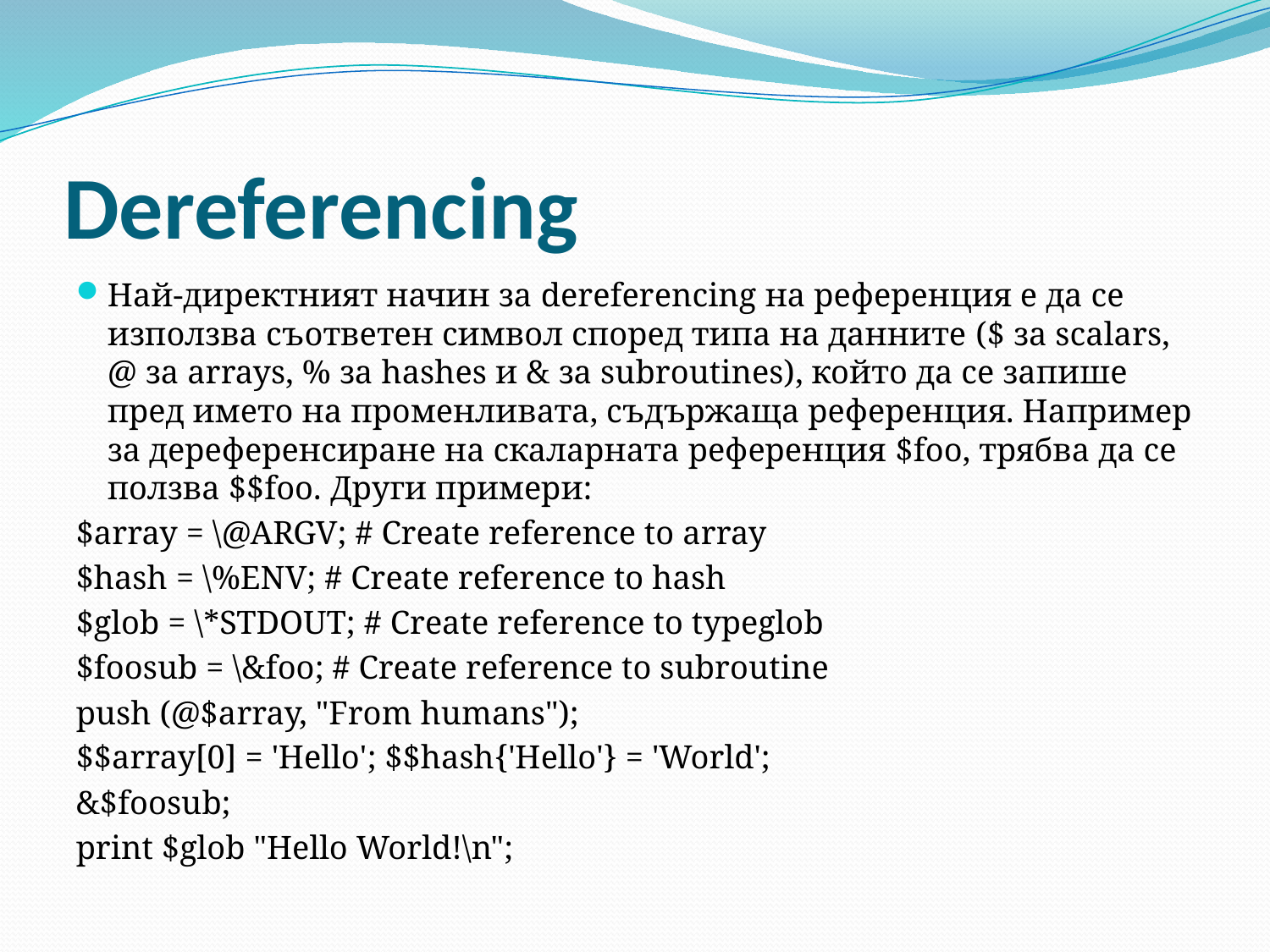

# Dereferencing
Най-директният начин за dereferencing на референция е да се използва съответен символ според типа на данните ($ за scalars, @ за arrays, % за hashes и & за subroutines), който да се запише пред името на променливата, съдържаща референция. Например за дереференсиране на скаларната референция $foo, трябва да се ползва $$foo. Други примери:
$array = \@ARGV; # Create reference to array
$hash = \%ENV; # Create reference to hash
$glob = \*STDOUT; # Create reference to typeglob
$foosub = \&foo; # Create reference to subroutine
push (@$array, "From humans");
$$array[0] = 'Hello'; $$hash{'Hello'} = 'World';
&$foosub;
print $glob "Hello World!\n";